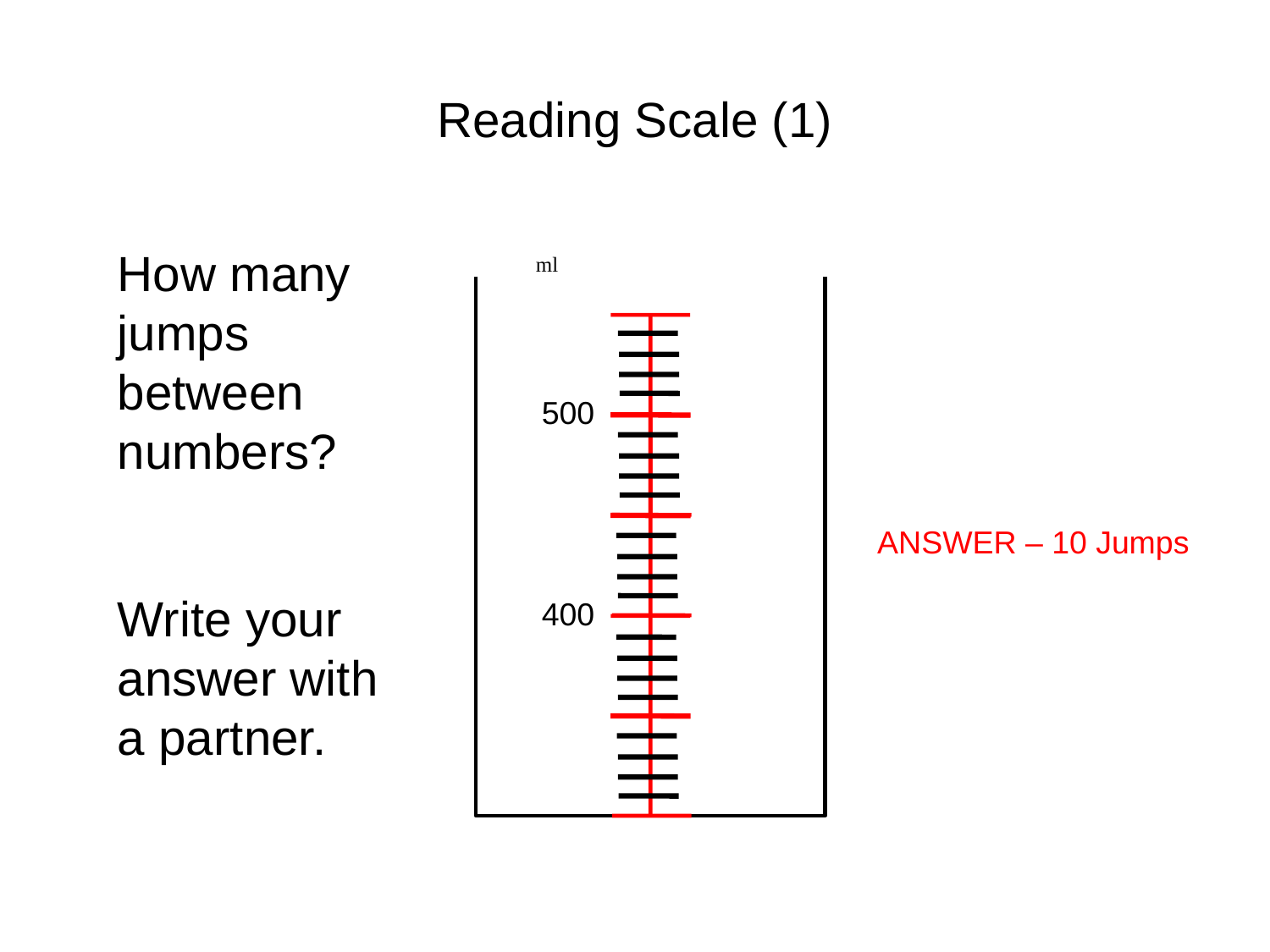

# Reading Scale (1)
How many jumps between numbers?

Write your answer with a partner.
ml

500

400

ANSWER – 10 Jumps